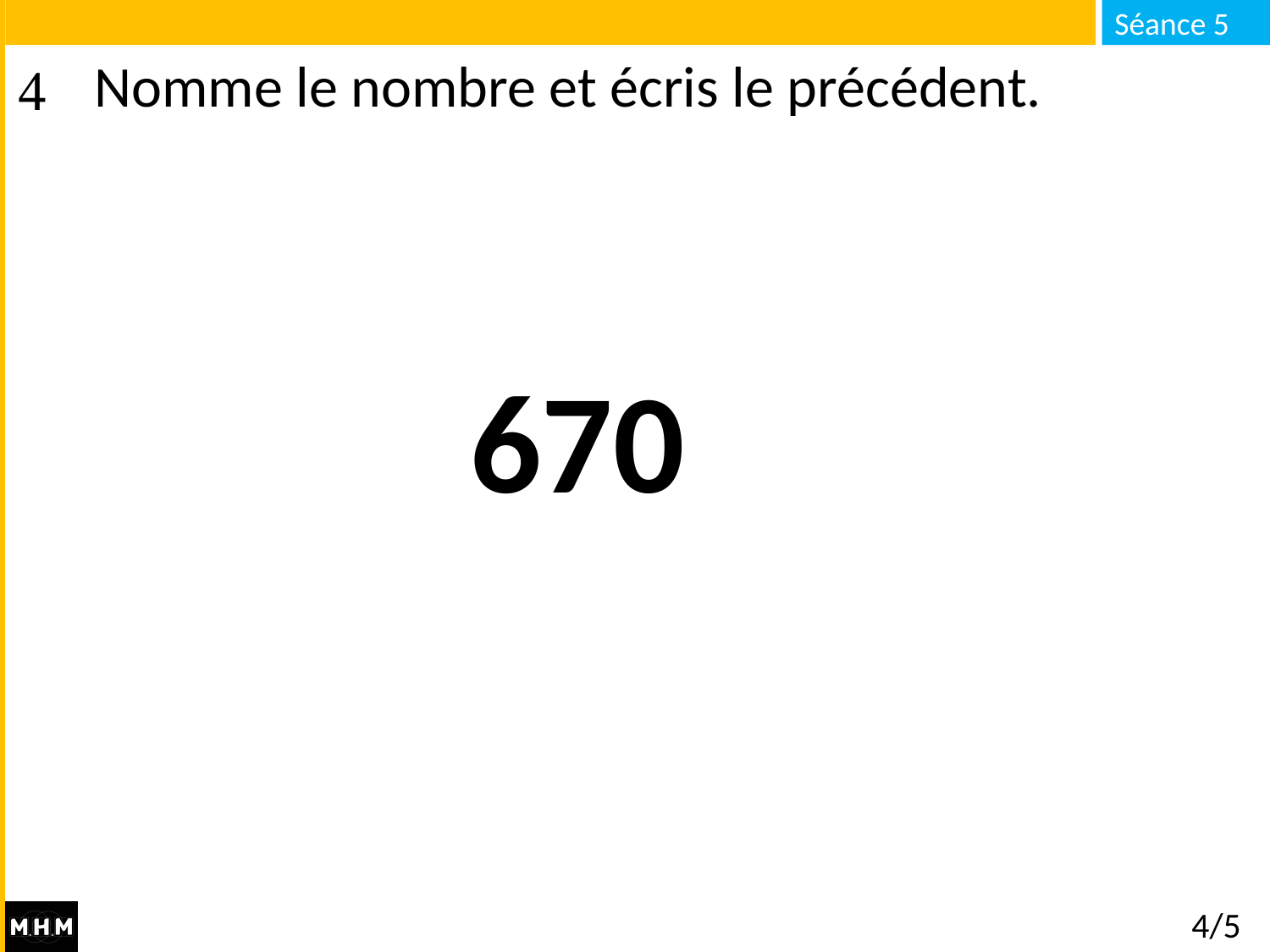

# Nomme le nombre et écris le précédent.
670
4/5